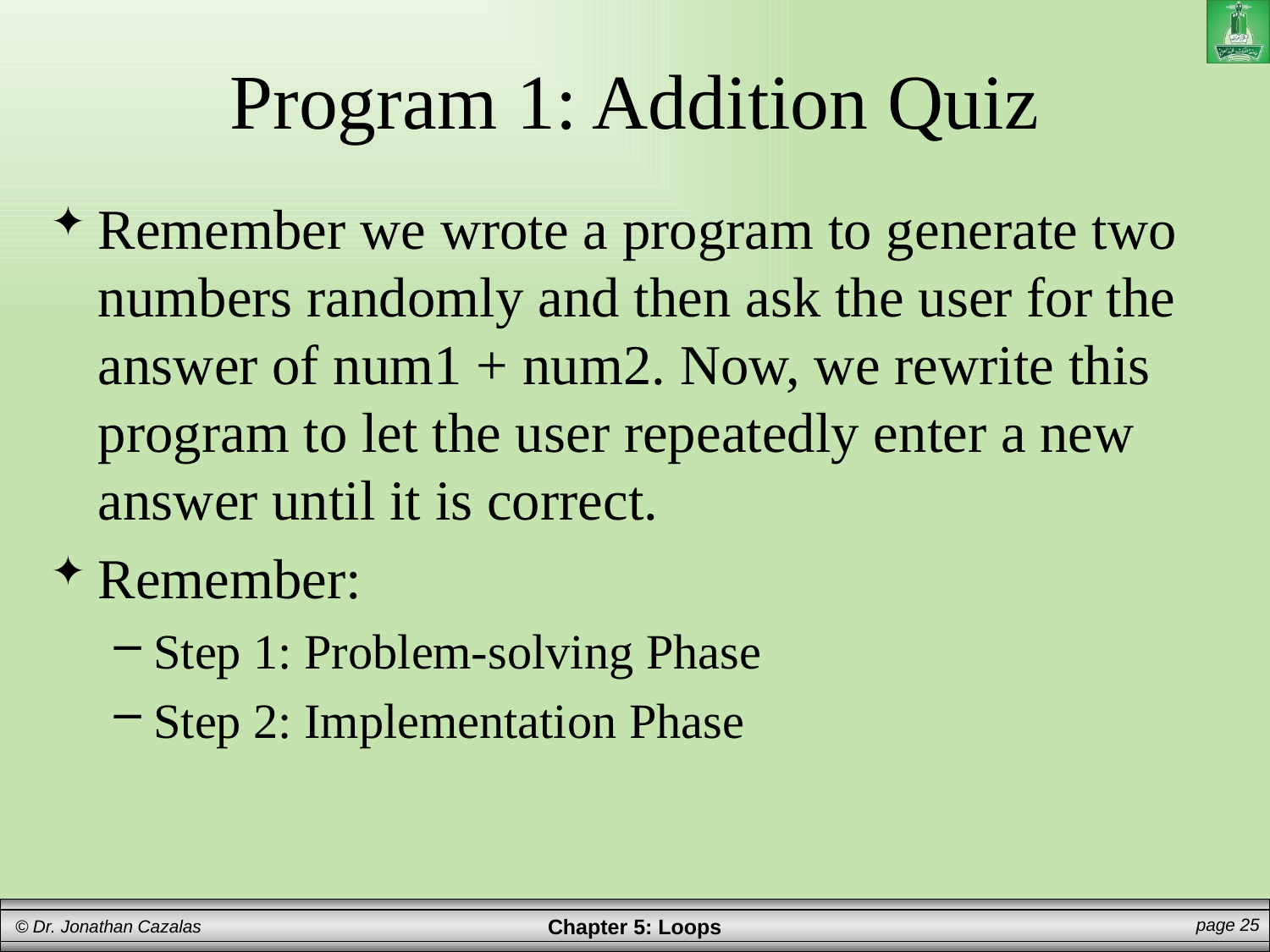

# Program 1: Addition Quiz
Remember we wrote a program to generate two numbers randomly and then ask the user for the answer of num1 + num2. Now, we rewrite this program to let the user repeatedly enter a new answer until it is correct.
Remember:
Step 1: Problem-solving Phase
Step 2: Implementation Phase